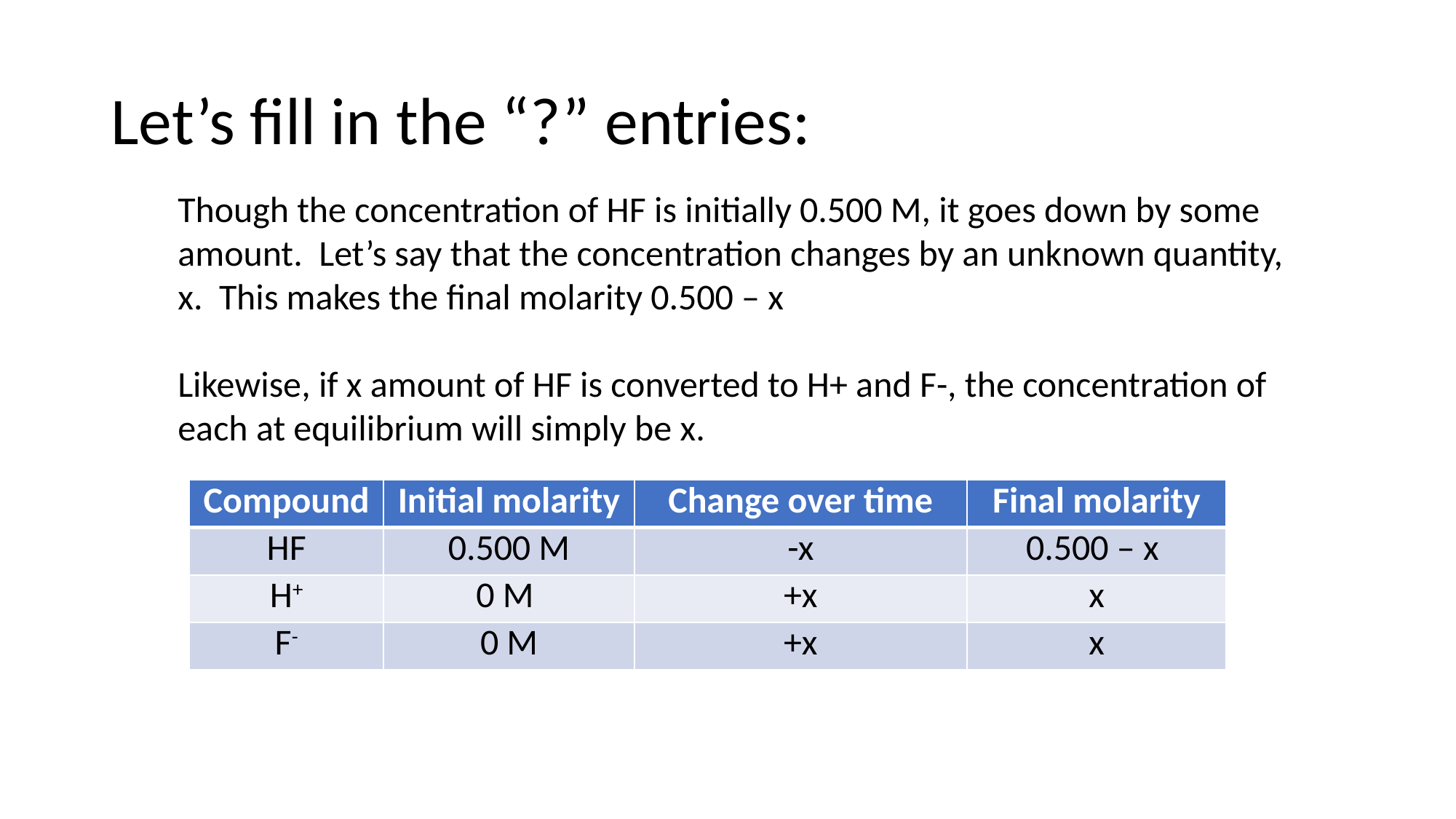

# Let’s fill in the “?” entries:
Though the concentration of HF is initially 0.500 M, it goes down by some amount.  Let’s say that the concentration changes by an unknown quantity, x.  This makes the final molarity 0.500 – x

Likewise, if x amount of HF is converted to H+ and F-, the concentration of each at equilibrium will simply be x.
| Compound | Initial molarity | Change over time | Final molarity |
| --- | --- | --- | --- |
| HF | 0.500 M | -x | 0.500 – x |
| H+ | 0 M | +x | x |
| F- | 0 M | +x | x |